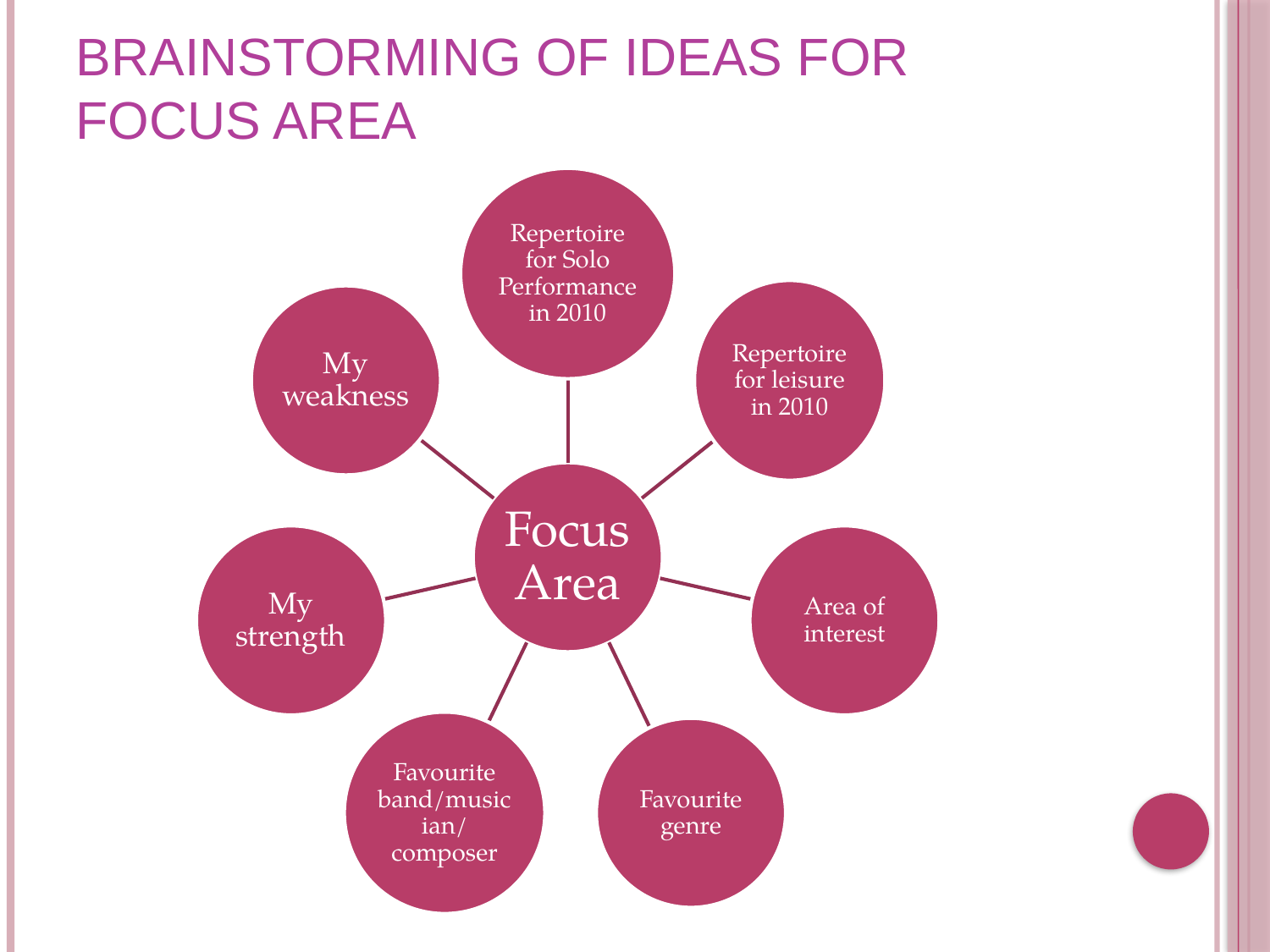

# Brainstorming of ideas for Focus Area
Focus Area

Repertoire for Solo Performance in 2010

Repertoire for leisure in 2010

Area of interest

Favourite genre

Favourite band/musician/ composer

My strength

My weakness